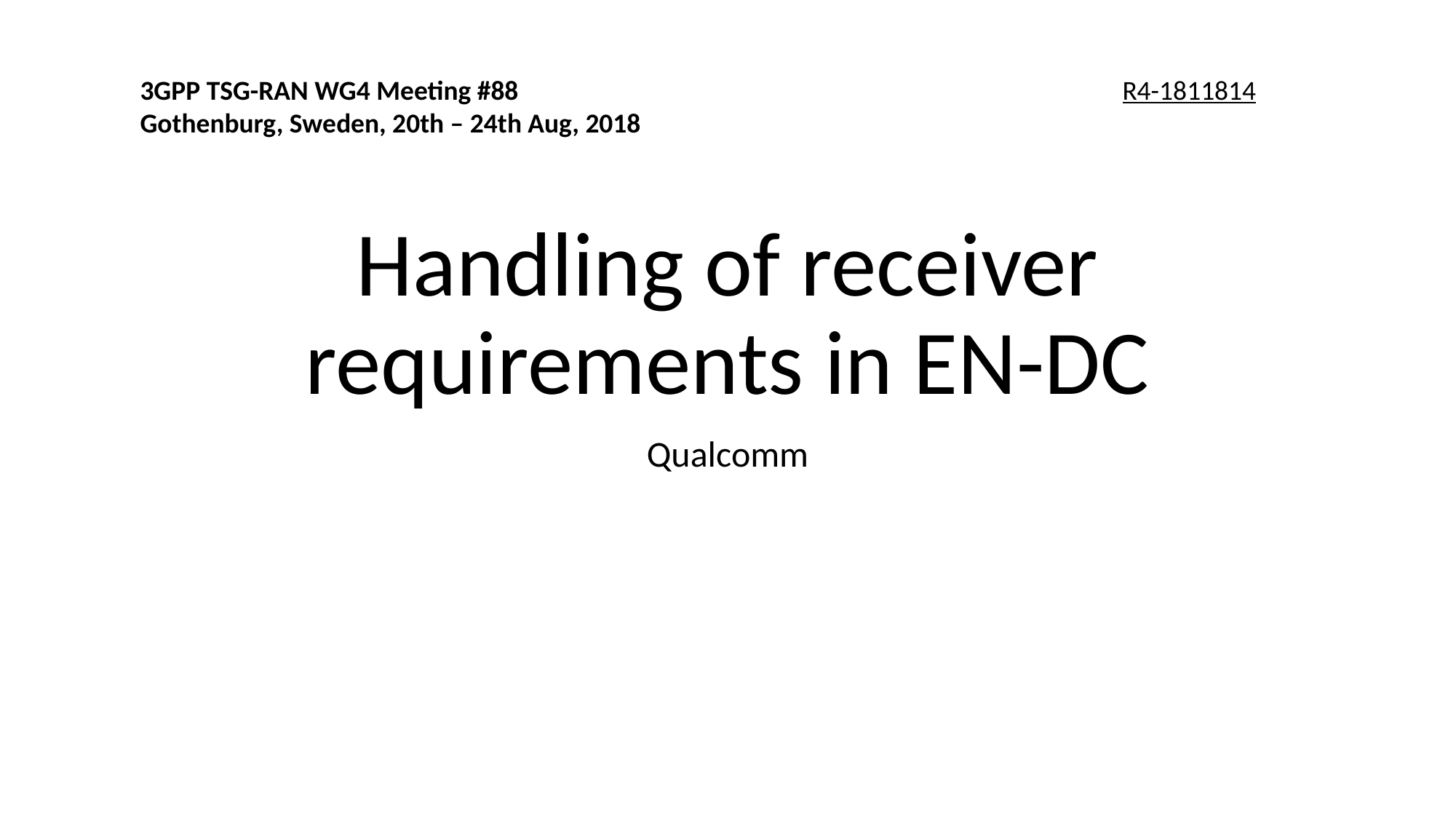

3GPP TSG-RAN WG4 Meeting #88						R4-1811814 Gothenburg, Sweden, 20th – 24th Aug, 2018
# Handling of receiver requirements in EN-DC
Qualcomm